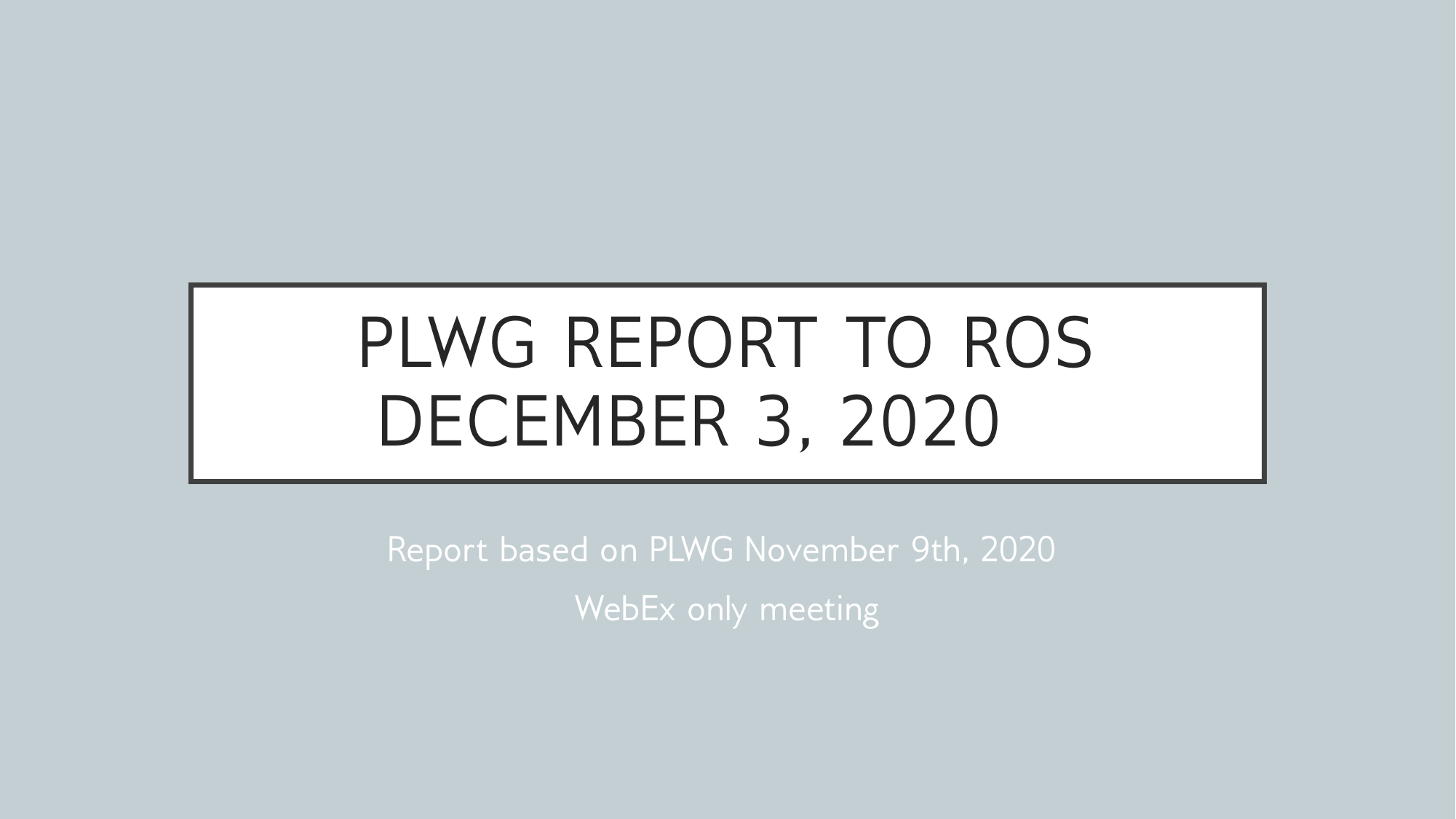

# PLWG report to ROS December 3, 2020
Report based on PLWG November 9th, 2020
WebEx only meeting